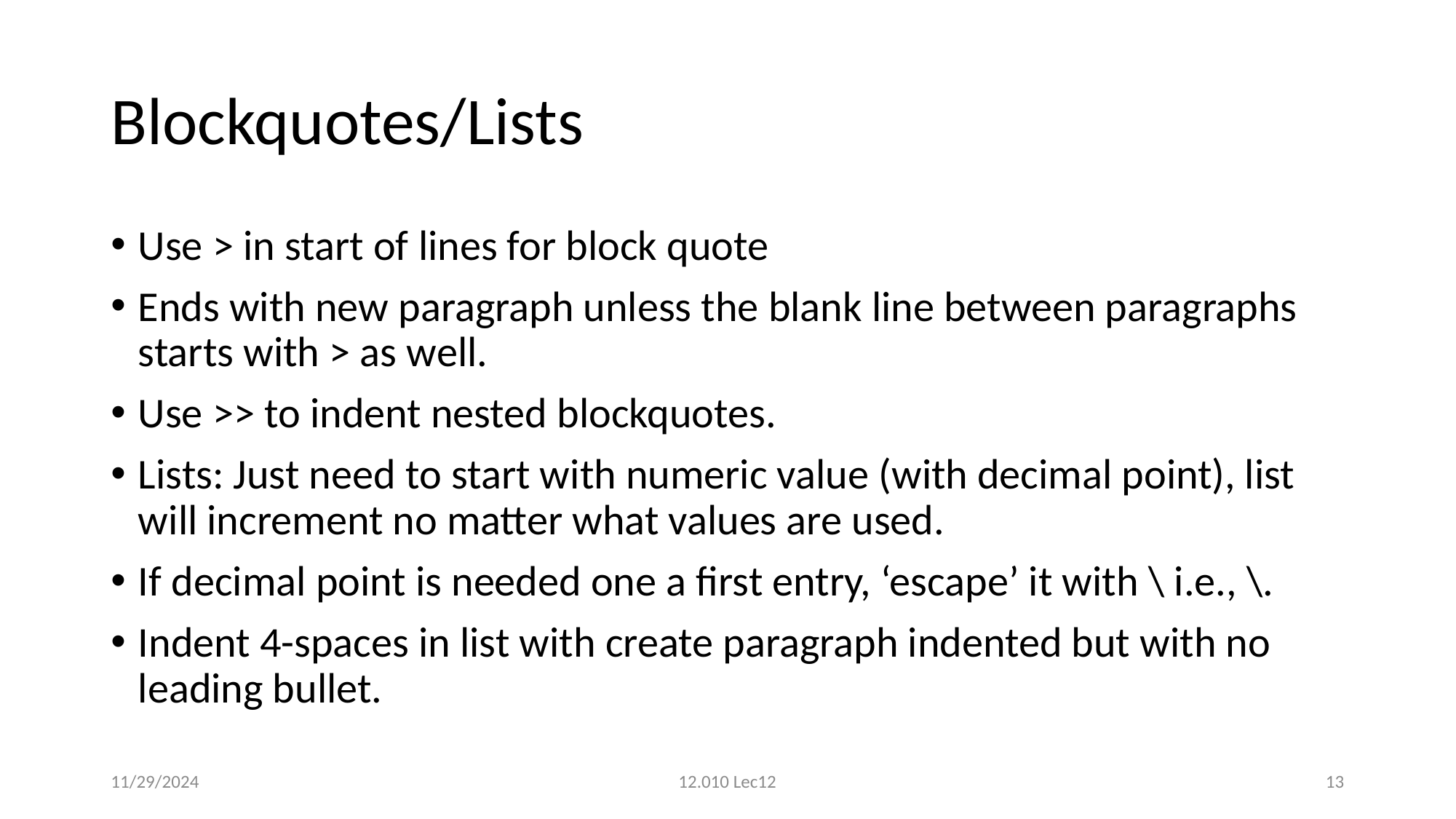

# Blockquotes/Lists
Use > in start of lines for block quote
Ends with new paragraph unless the blank line between paragraphs starts with > as well.
Use >> to indent nested blockquotes.
Lists: Just need to start with numeric value (with decimal point), list will increment no matter what values are used.
If decimal point is needed one a first entry, ‘escape’ it with \ i.e., \.
Indent 4-spaces in list with create paragraph indented but with no leading bullet.
11/29/2024
12.010 Lec12
13